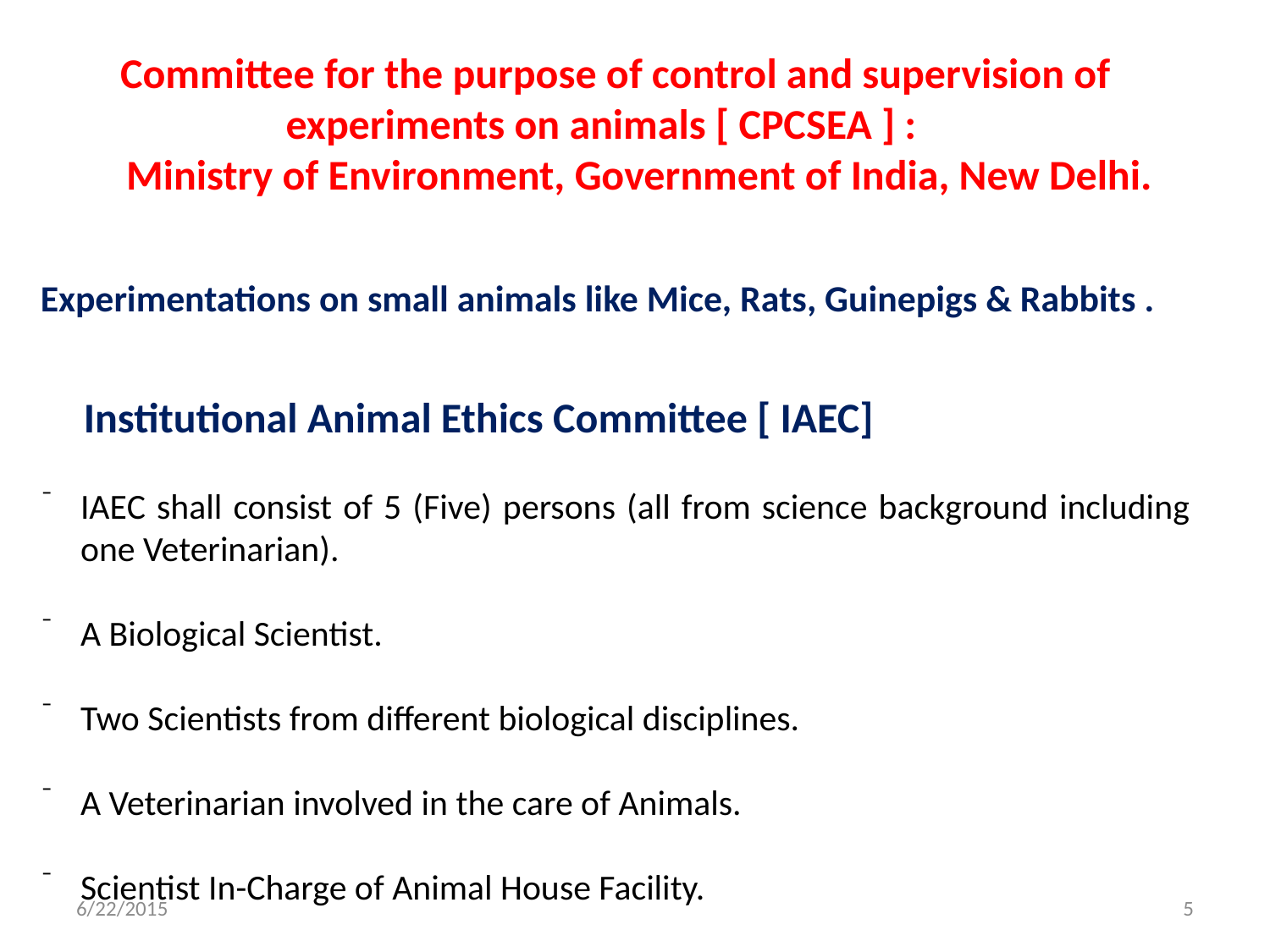

Committee for the purpose of control and supervision of experiments on animals [ CPCSEA ] :
     Ministry of Environment, Government of India, New Delhi.

Experimentations on small animals like Mice, Rats, Guinepigs & Rabbits .

      Institutional Animal Ethics Committee [ IAEC]

IAEC shall consist of 5 (Five) persons (all from science background including one Veterinarian).

A Biological Scientist.

Two Scientists from different biological disciplines.

A Veterinarian involved in the care of Animals.

Scientist In-Charge of Animal House Facility.
6/22/2015
5